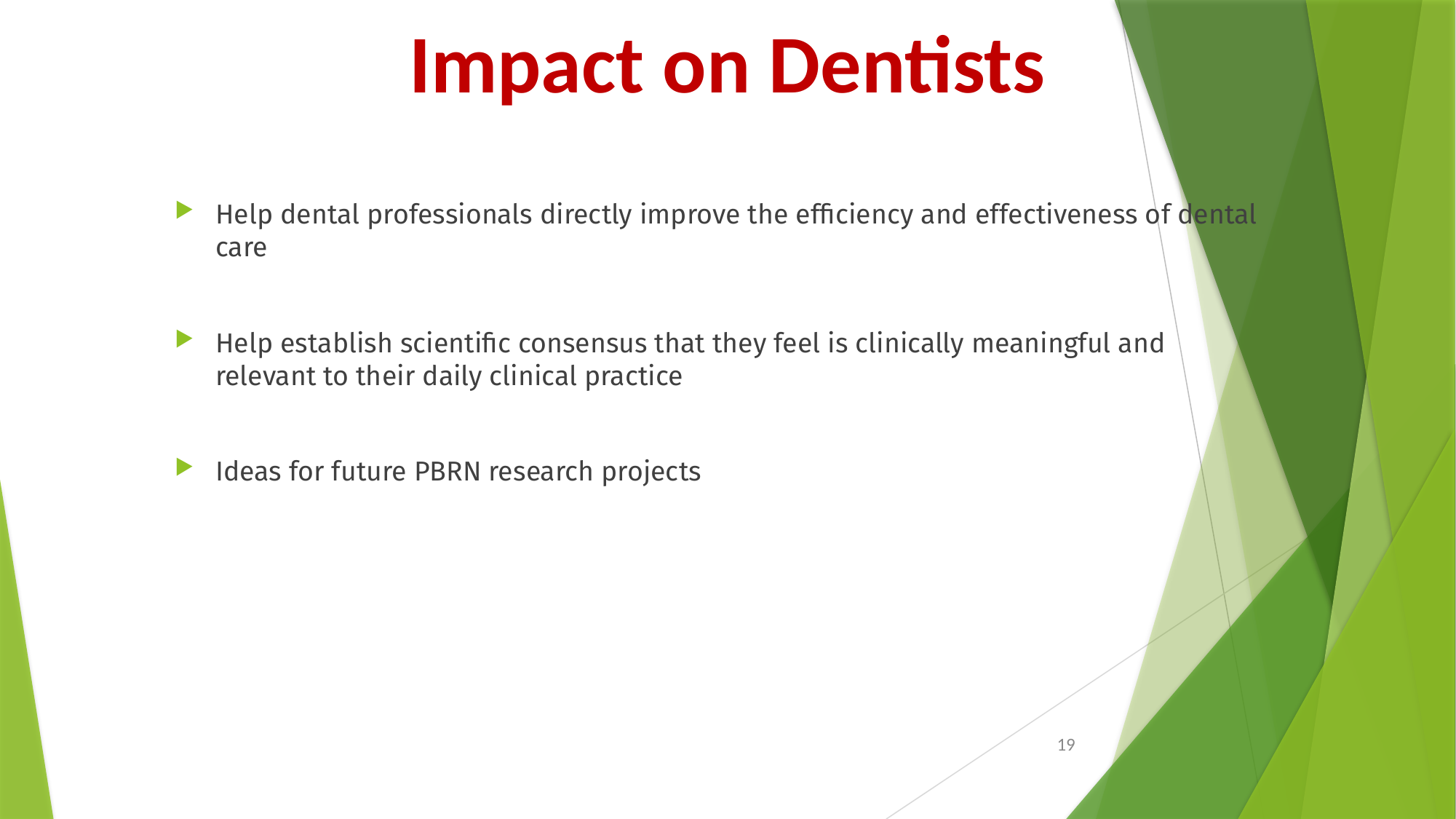

# Impact on Dentists
Help dental professionals directly improve the efficiency and effectiveness of dental care

Help establish scientific consensus that they feel is clinically meaningful and relevant to their daily clinical practice

Ideas for future PBRN research projects

19